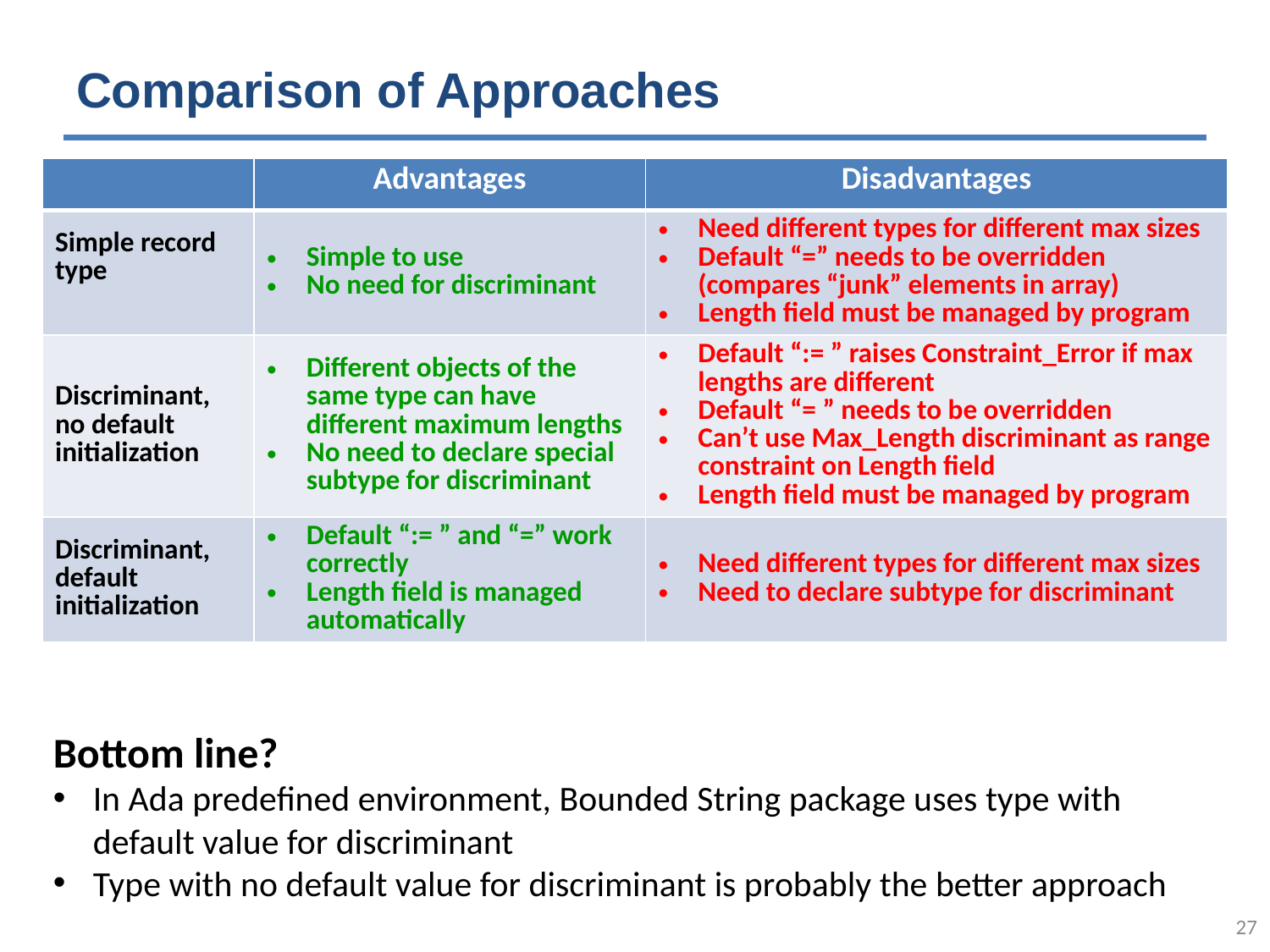

# Comparison of Approaches
|  | Advantages | Disadvantages |
| --- | --- | --- |
| Simple record type | Simple to use No need for discriminant | Need different types for different max sizes Default “=” needs to be overridden (compares “junk” elements in array) Length field must be managed by program |
| Discriminant, no default initialization | Different objects of the same type can have different maximum lengths No need to declare special subtype for discriminant | Default “:= ” raises Constraint\_Error if max lengths are different Default “= ” needs to be overridden Can’t use Max\_Length discriminant as range constraint on Length field Length field must be managed by program |
| Discriminant, default initialization | Default “:= ” and “=” work correctly Length field is managed automatically | Need different types for different max sizes Need to declare subtype for discriminant |
Bottom line?
In Ada predefined environment, Bounded String package uses type with
default value for discriminant
Type with no default value for discriminant is probably the better approach
27